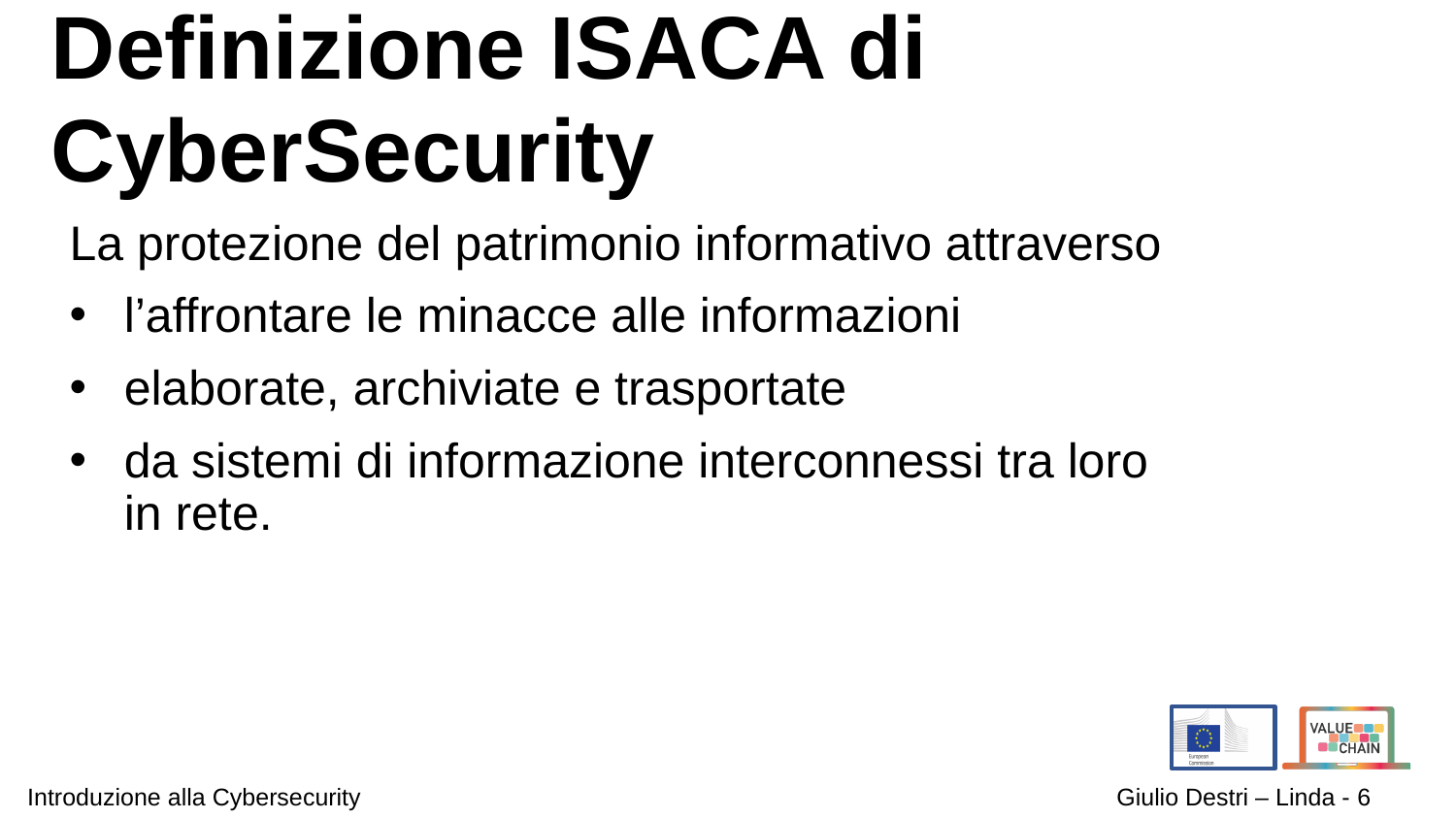

# Definizione ISACA di CyberSecurity
La protezione del patrimonio informativo attraverso
l’affrontare le minacce alle informazioni
elaborate, archiviate e trasportate
da sistemi di informazione interconnessi tra loro in rete.